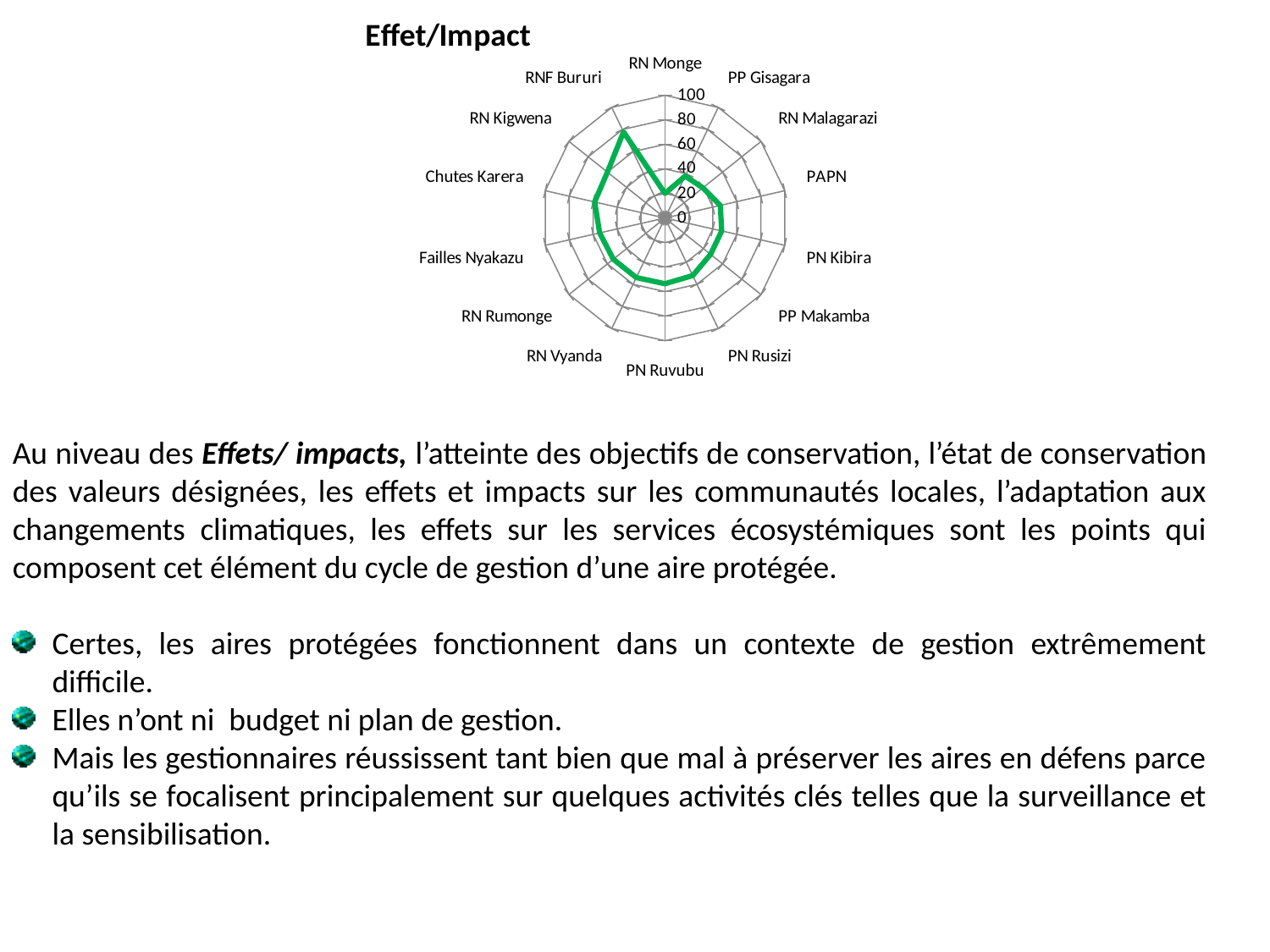

### Chart:

| Category | Effet/Impact |
|---|---|
| RN Monge | 20.0 |
| PP Gisagara | 37.9 |
| RN Malagarazi | 39.5 |
| PAPN | 46.2 |
| PN Kibira | 47.4 |
| PP Makamba | 47.5 |
| PN Rusizi | 52.1 |
| PN Ruvubu | 53.6 |
| RN Vyanda | 53.9 |
| RN Rumonge | 53.9 |
| Failles Nyakazu | 54.6 |
| Chutes Karera | 58.8 |
| RN Kigwena | 60.0 |
| RNF Bururi | 77.8 |
Au niveau des Effets/ impacts, l’atteinte des objectifs de conservation, l’état de conservation des valeurs désignées, les effets et impacts sur les communautés locales, l’adaptation aux changements climatiques, les effets sur les services écosystémiques sont les points qui composent cet élément du cycle de gestion d’une aire protégée.

Certes, les aires protégées fonctionnent dans un contexte de gestion extrêmement difficile.
Elles n’ont ni  budget ni plan de gestion.
Mais les gestionnaires réussissent tant bien que mal à préserver les aires en défens parce qu’ils se focalisent principalement sur quelques activités clés telles que la surveillance et la sensibilisation.